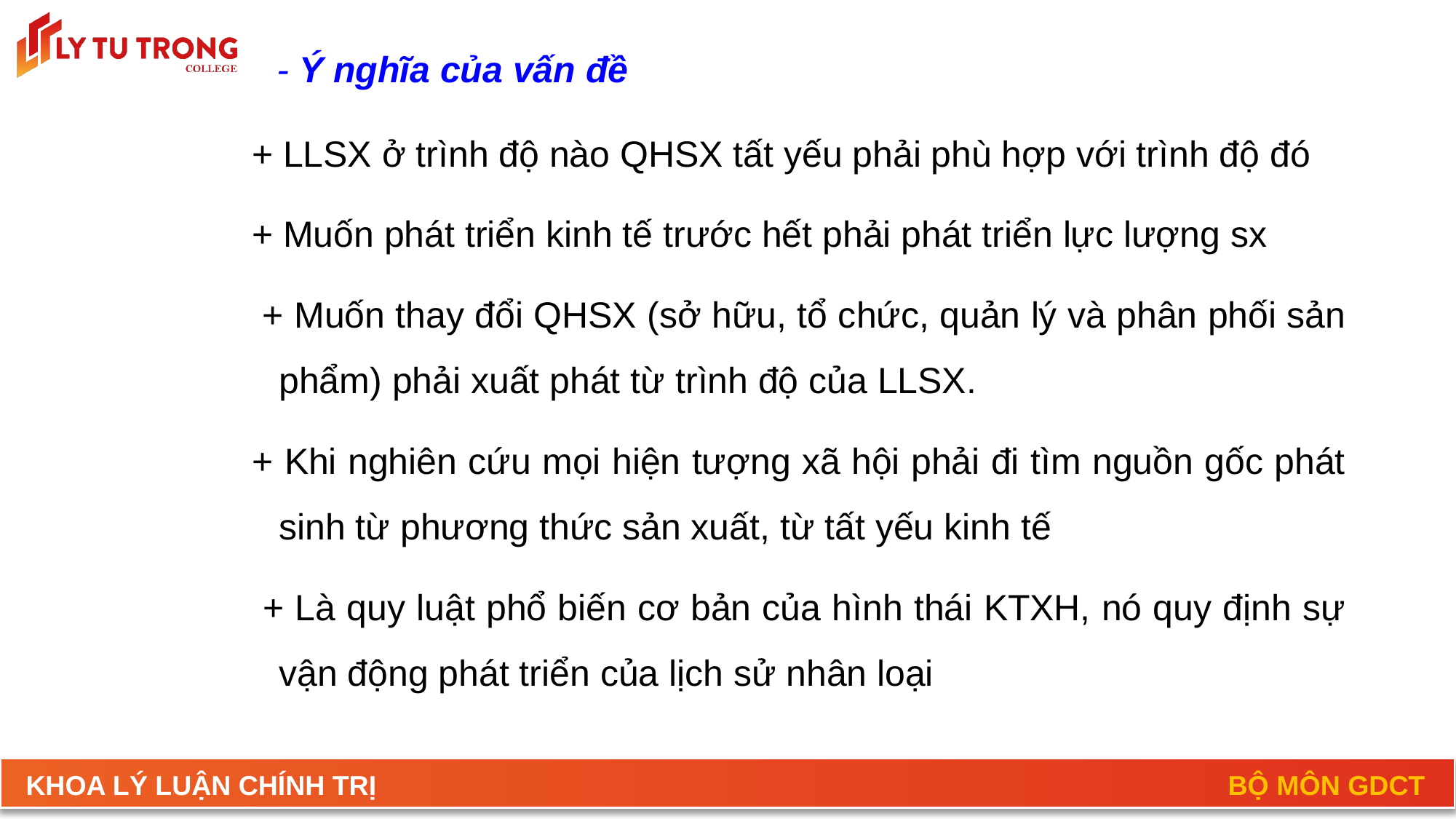

# - Ý nghĩa của vấn đề
+ LLSX ở trình độ nào QHSX tất yếu phải phù hợp với trình độ đó
+ Muốn phát triển kinh tế trước hết phải phát triển lực lượng sx
 + Muốn thay đổi QHSX (sở hữu, tổ chức, quản lý và phân phối sản phẩm) phải xuất phát từ trình độ của LLSX.
+ Khi nghiên cứu mọi hiện tượng xã hội phải đi tìm nguồn gốc phát sinh từ phương thức sản xuất, từ tất yếu kinh tế
 + Là quy luật phổ biến cơ bản của hình thái KTXH, nó quy định sự vận động phát triển của lịch sử nhân loại